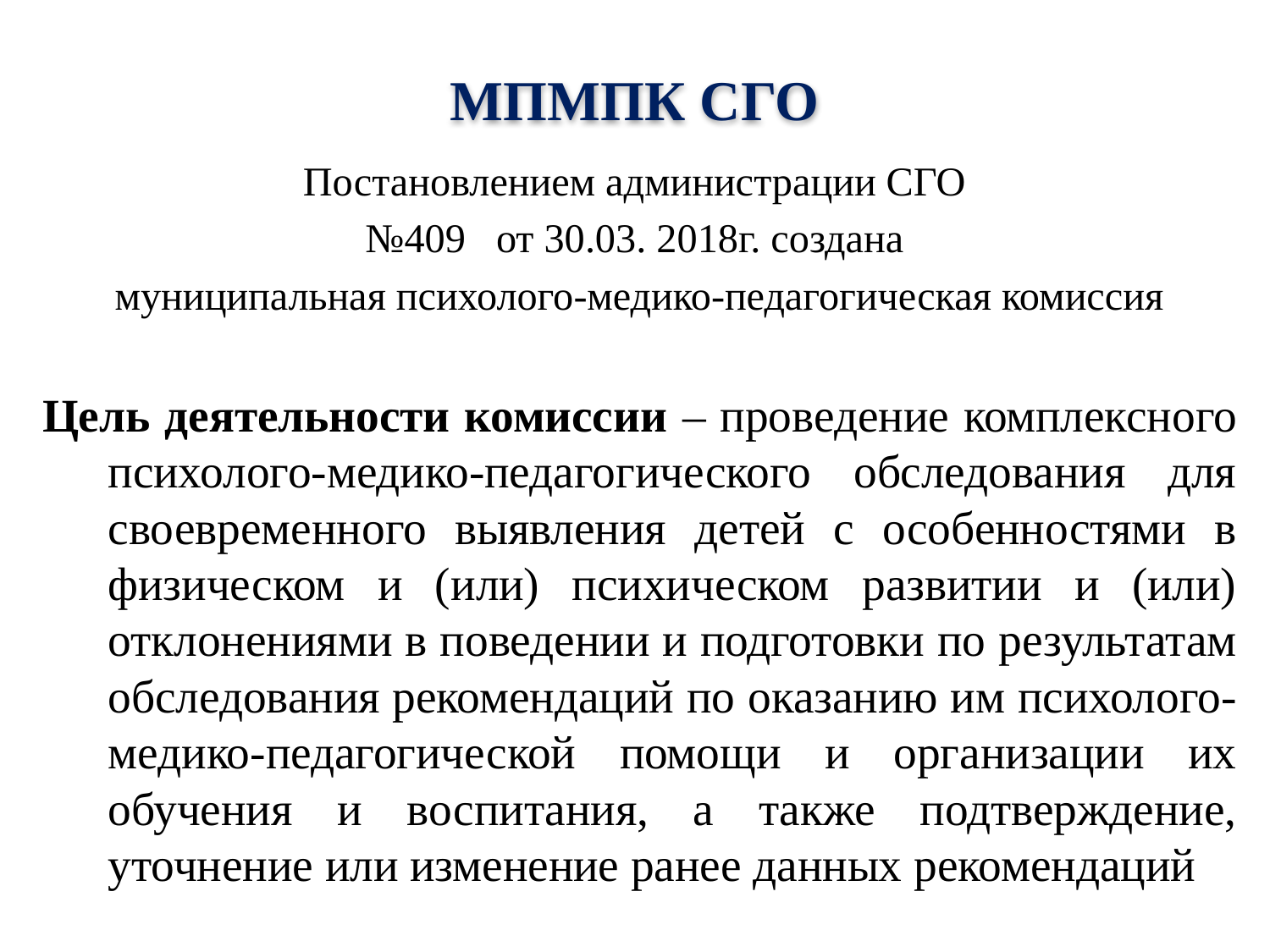

МПМПК СГО
Постановлением администрации СГО
№409   от 30.03. 2018г. создана
муниципальная психолого-медико-педагогическая комиссия

Цель деятельности комиссии – проведение комплексного психолого-медико-педагогического обследования для своевременного выявления детей с особенностями в физическом и (или) психическом развитии и (или) отклонениями в поведении и подготовки по результатам обследования рекомендаций по оказанию им психолого-медико-педагогической помощи и организации их обучения и воспитания, а также подтверждение, уточнение или изменение ранее данных рекомендаций